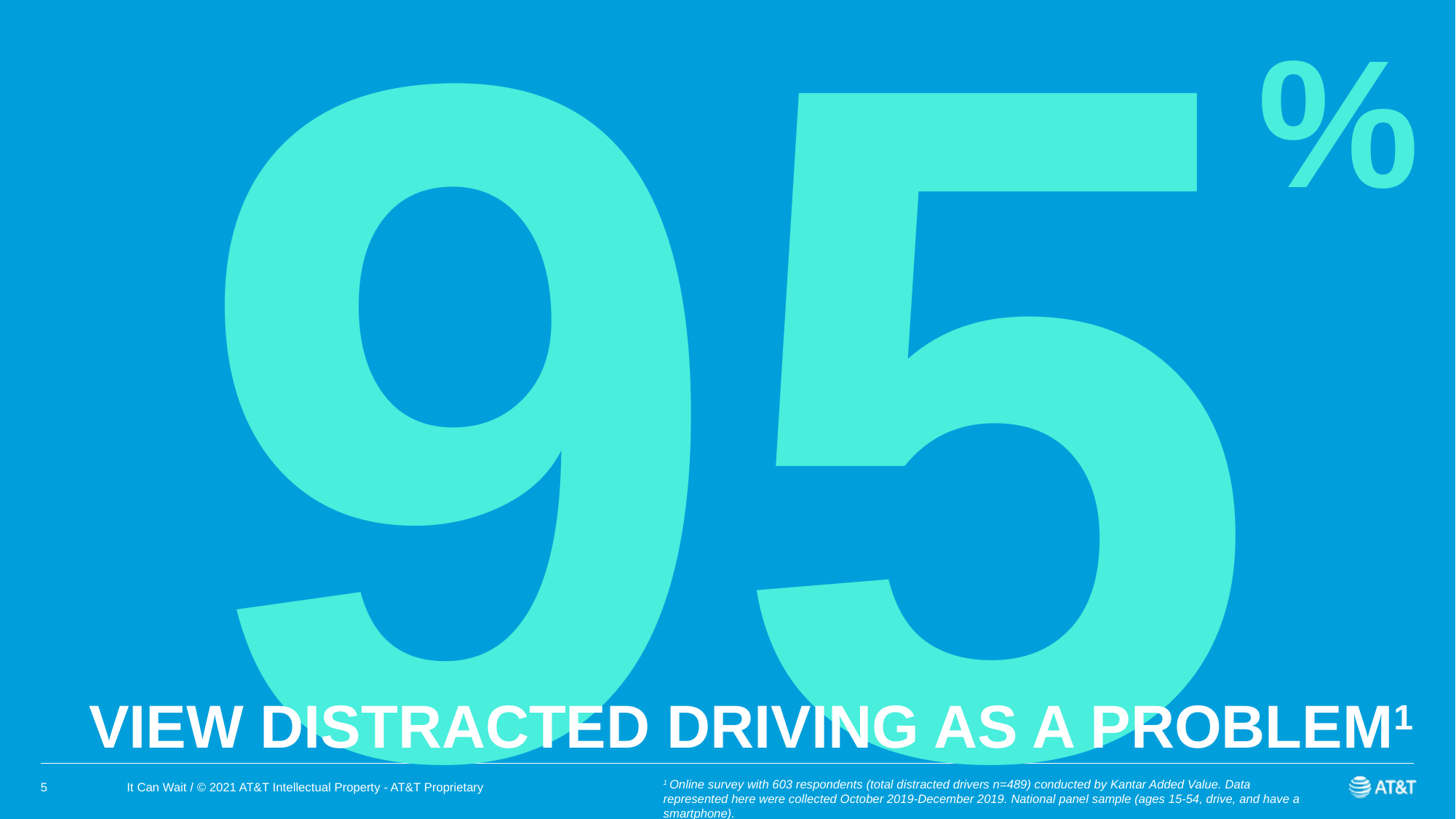

%
# 95
VIEW DISTRACTED DRIVING AS A PROBLEM1
5
It Can Wait / © 2021 AT&T Intellectual Property - AT&T Proprietary
1 Online survey with 603 respondents (total distracted drivers n=489) conducted by Kantar Added Value. Data represented here were collected October 2019-December 2019. National panel sample (ages 15-54, drive, and have a smartphone).